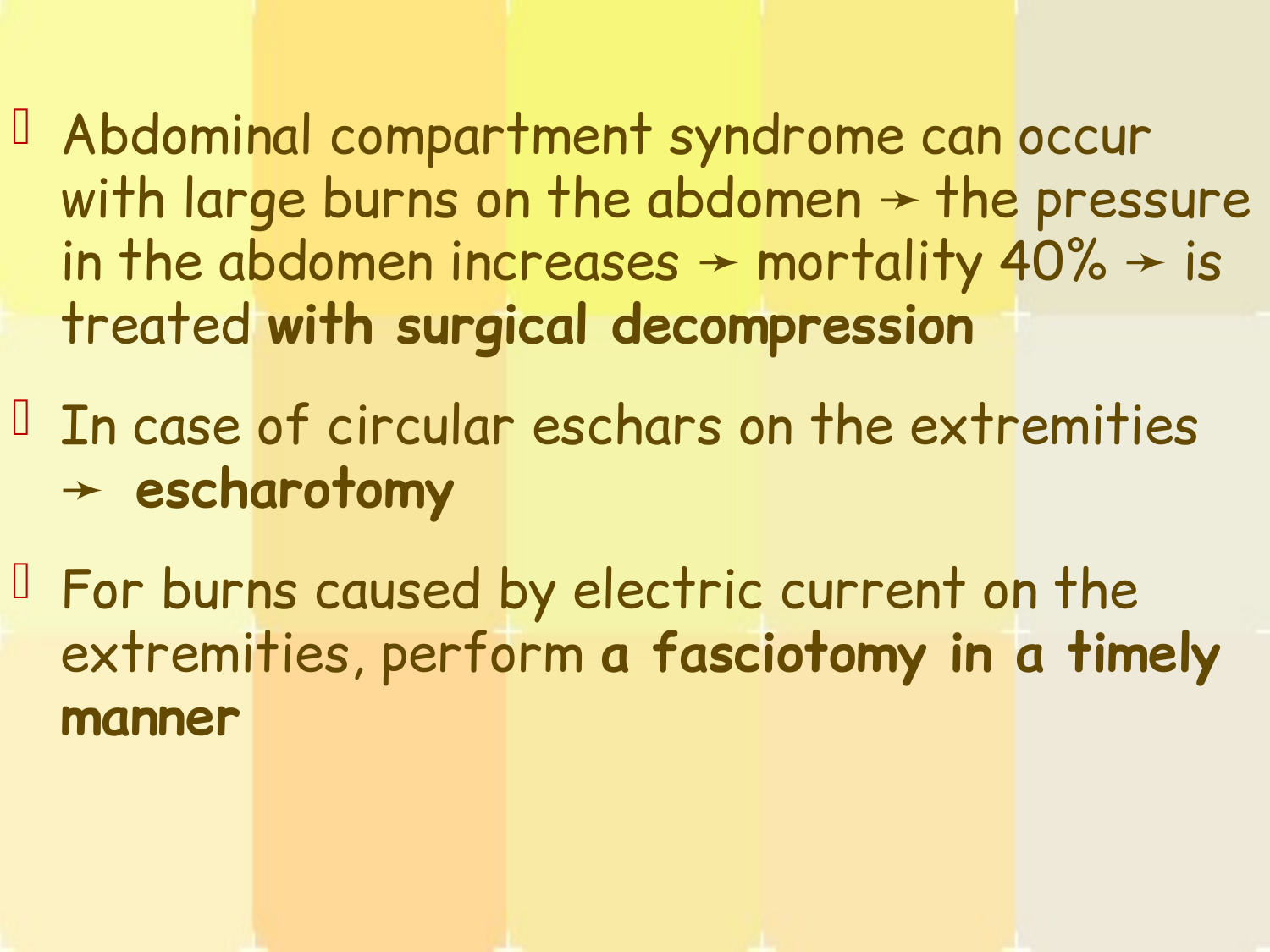

Abdominal compartment syndrome can occur with large burns on the abdomen ➛ the pressure in the abdomen increases ➛ mortality 40% ➛ is treated with surgical decompression
In case of circular eschars on the extremities ➛  escharotomy
For burns caused by electric current on the extremities, perform a fasciotomy in a timely manner
#